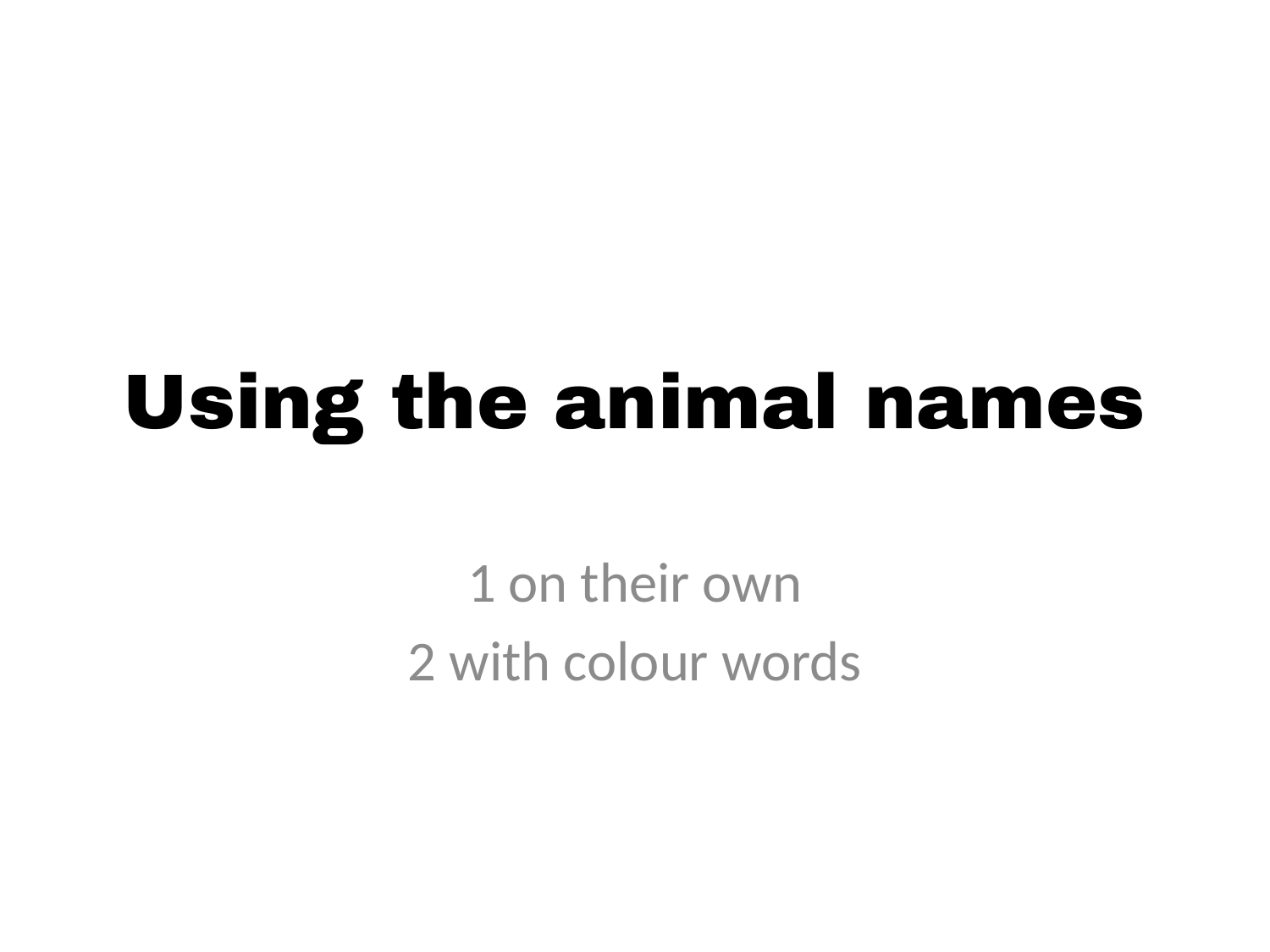

# Using the animal names
1 on their own
2 with colour words